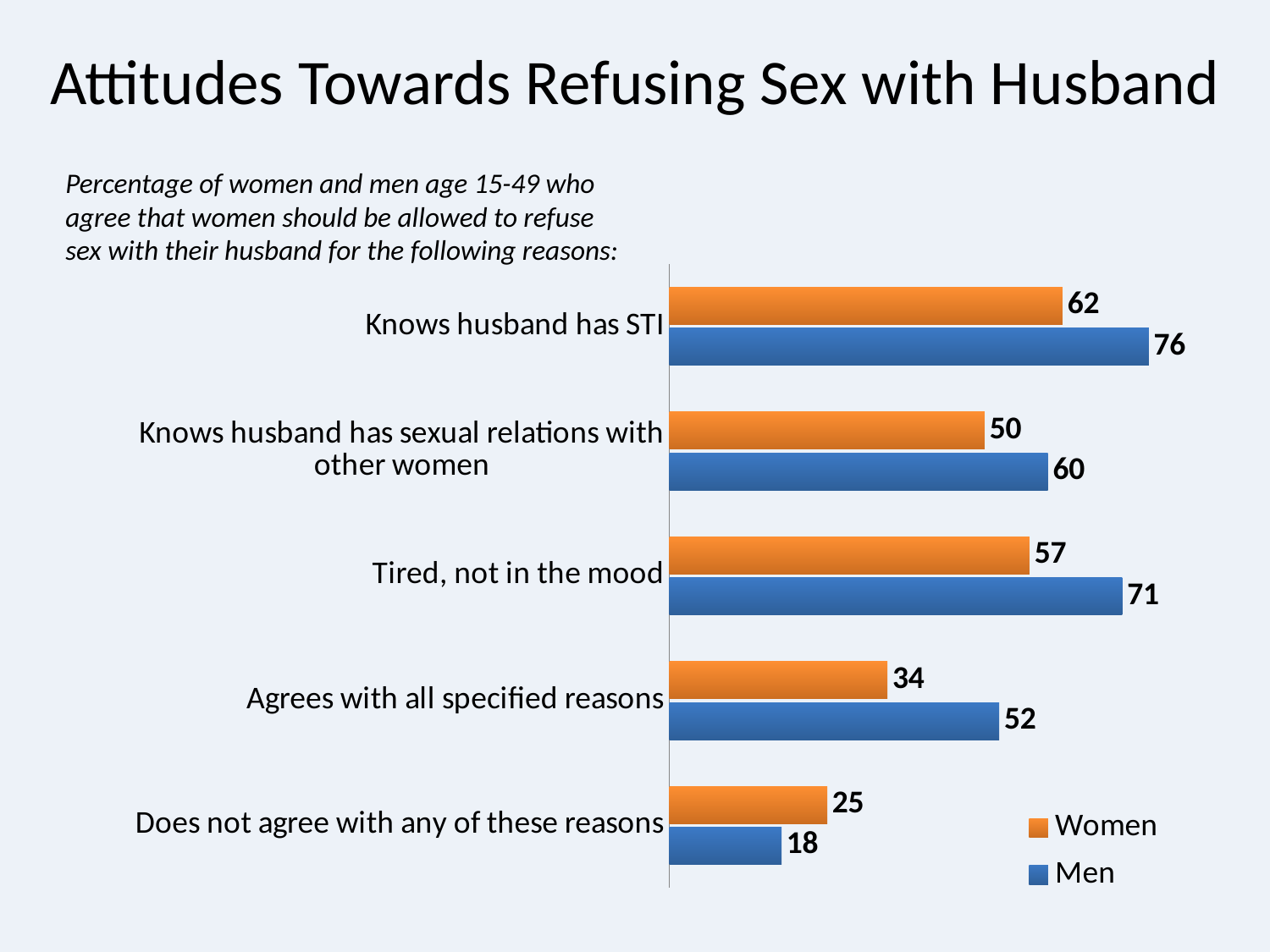

# Attitudes Towards Refusing Sex with Husband
Percentage of women and men age 15-49 who agree that women should be allowed to refuse sex with their husband for the following reasons:

### Chart

| Category | Men | Women |
|---|---|---|
| Does not agree with any of these reasons | 17.7 | 24.9 |
| Agrees with all specified reasons | 52.0 | 34.4 |
| Tired, not in the mood | 71.4 | 56.8 |
| Knows husband has sexual relations with other women | 59.7 | 49.7 |
| Knows husband has STI | 75.6 | 62.0 |